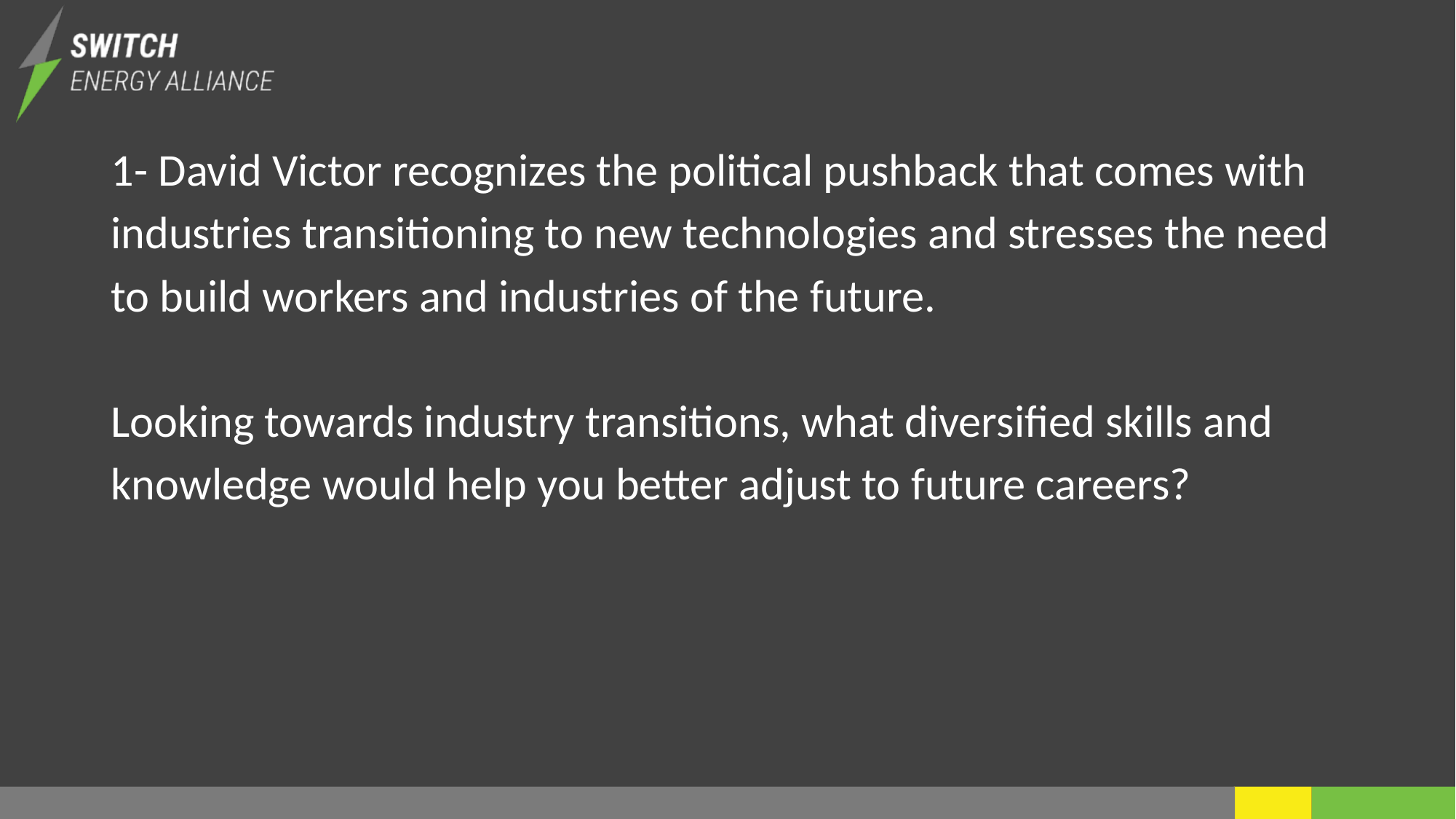

1- David Victor recognizes the political pushback that comes with industries transitioning to new technologies and stresses the need to build workers and industries of the future.

Looking towards industry transitions, what diversified skills and knowledge would help you better adjust to future careers?